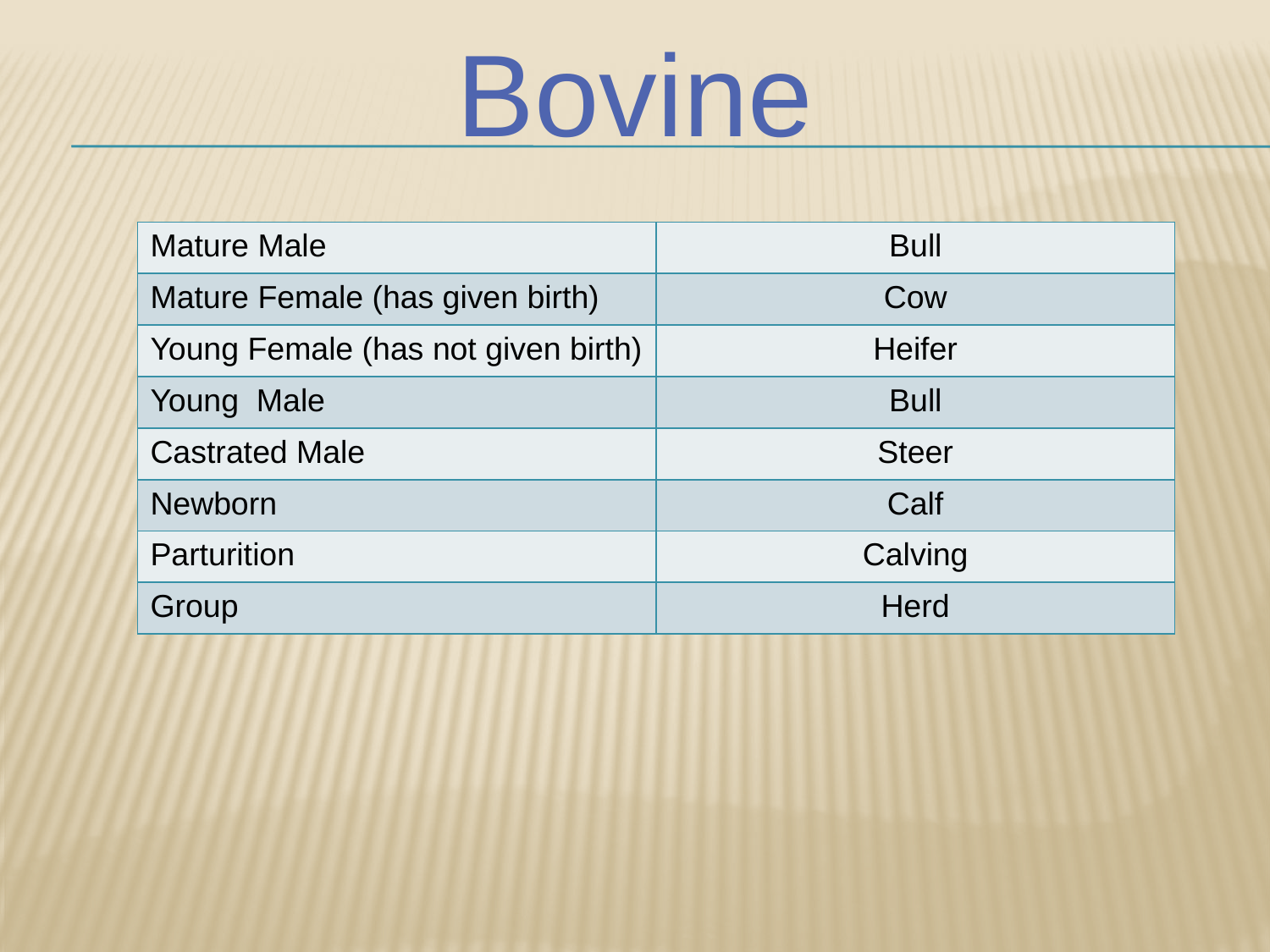

# Bovine
| Mature Male | Bull |
| --- | --- |
| Mature Female (has given birth) | Cow |
| Young Female (has not given birth) | Heifer |
| Young Male | Bull |
| Castrated Male | Steer |
| Newborn | Calf |
| Parturition | Calving |
| Group | Herd |